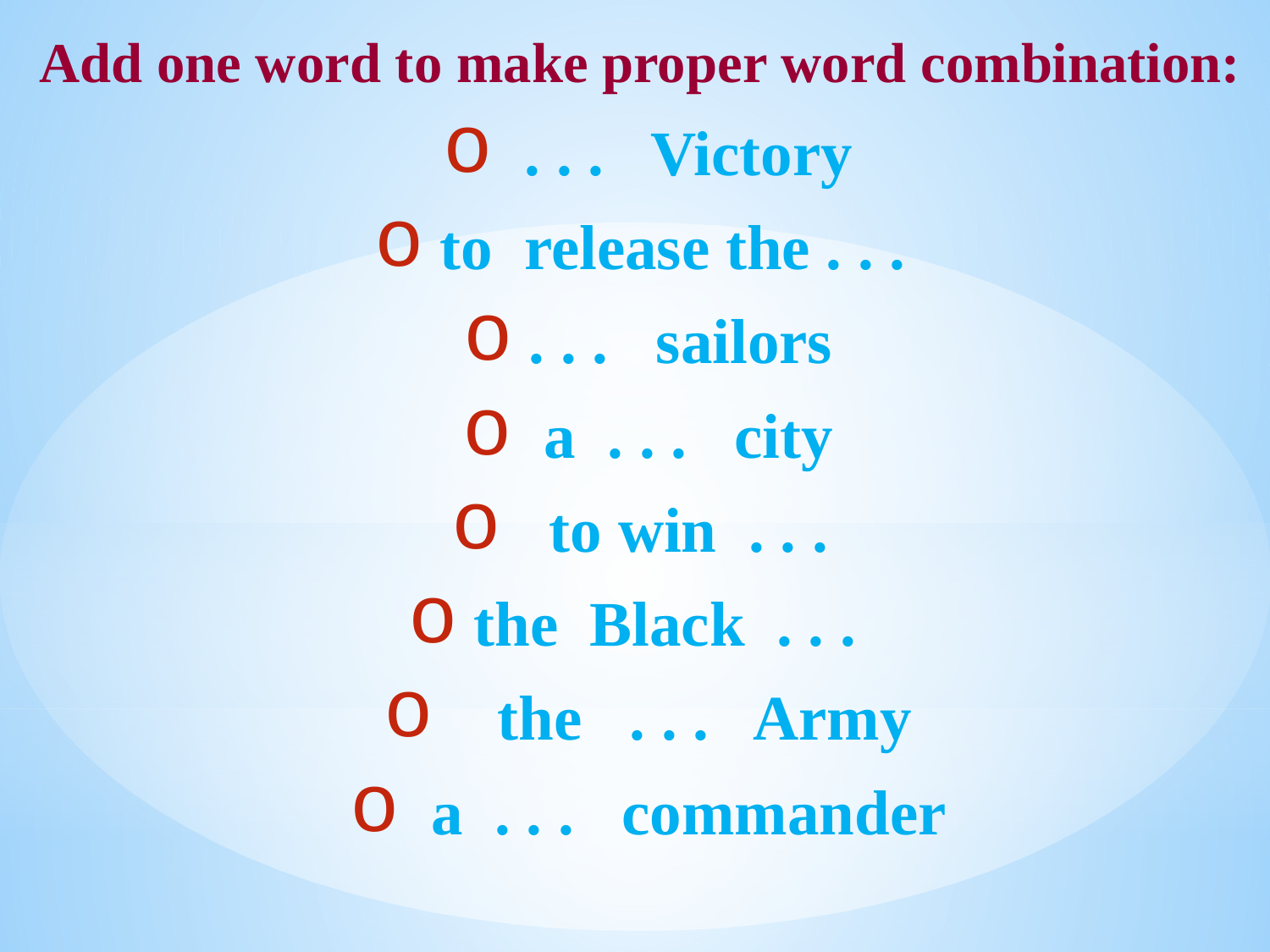

Add one word to make proper word combination:
  . . .   Victory
 to  release the . . .
 . . .   sailors
  a  . . .   city
   to win  . . .
 the  Black  . . .
    the   . . .   Army
  a  . . .   commander
#